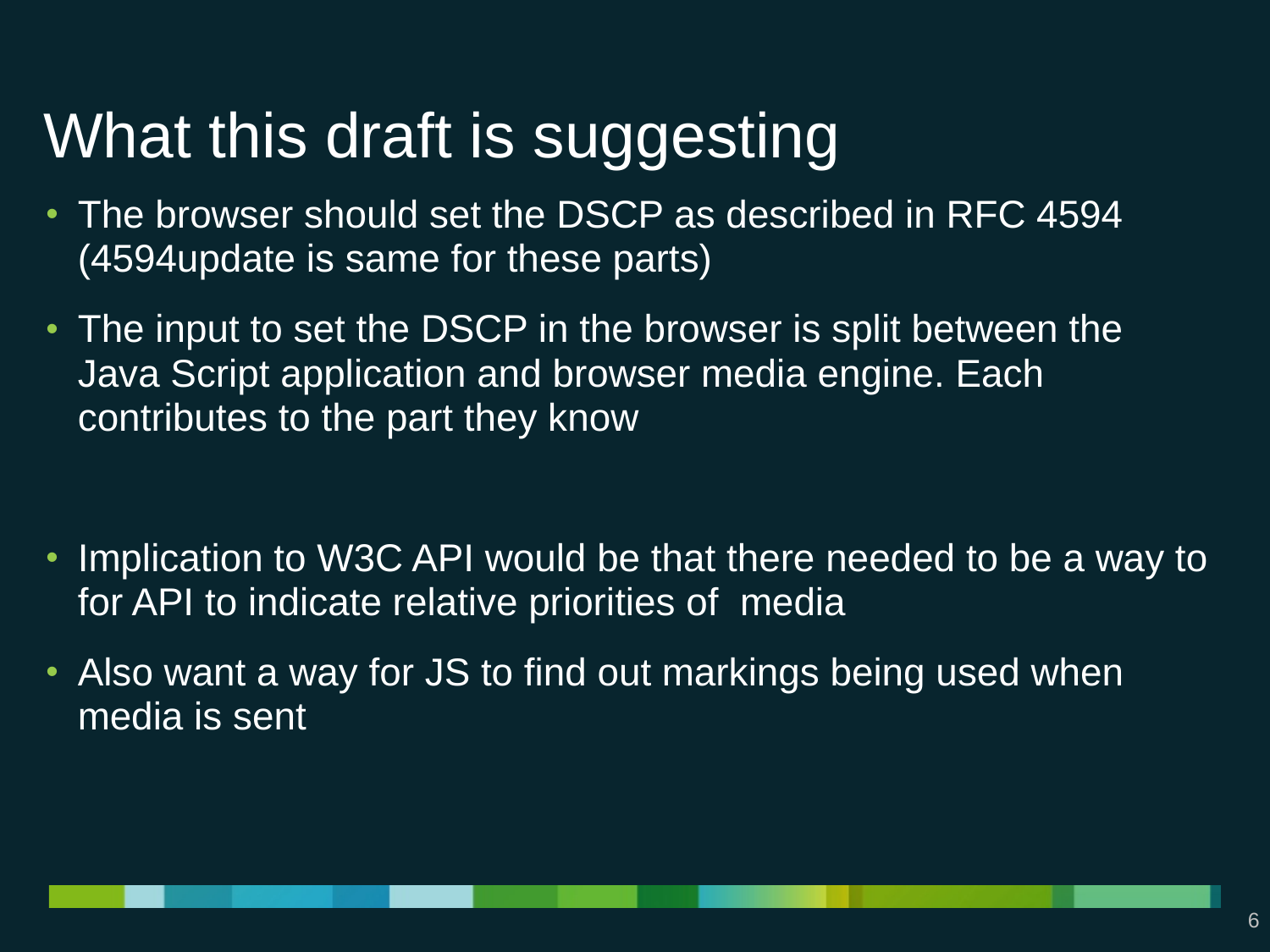

# What this draft is suggesting
The browser should set the DSCP as described in RFC 4594 (4594update is same for these parts)
The input to set the DSCP in the browser is split between the Java Script application and browser media engine. Each contributes to the part they know

Implication to W3C API would be that there needed to be a way to for API to indicate relative priorities of  media
Also want a way for JS to find out markings being used when media is sent